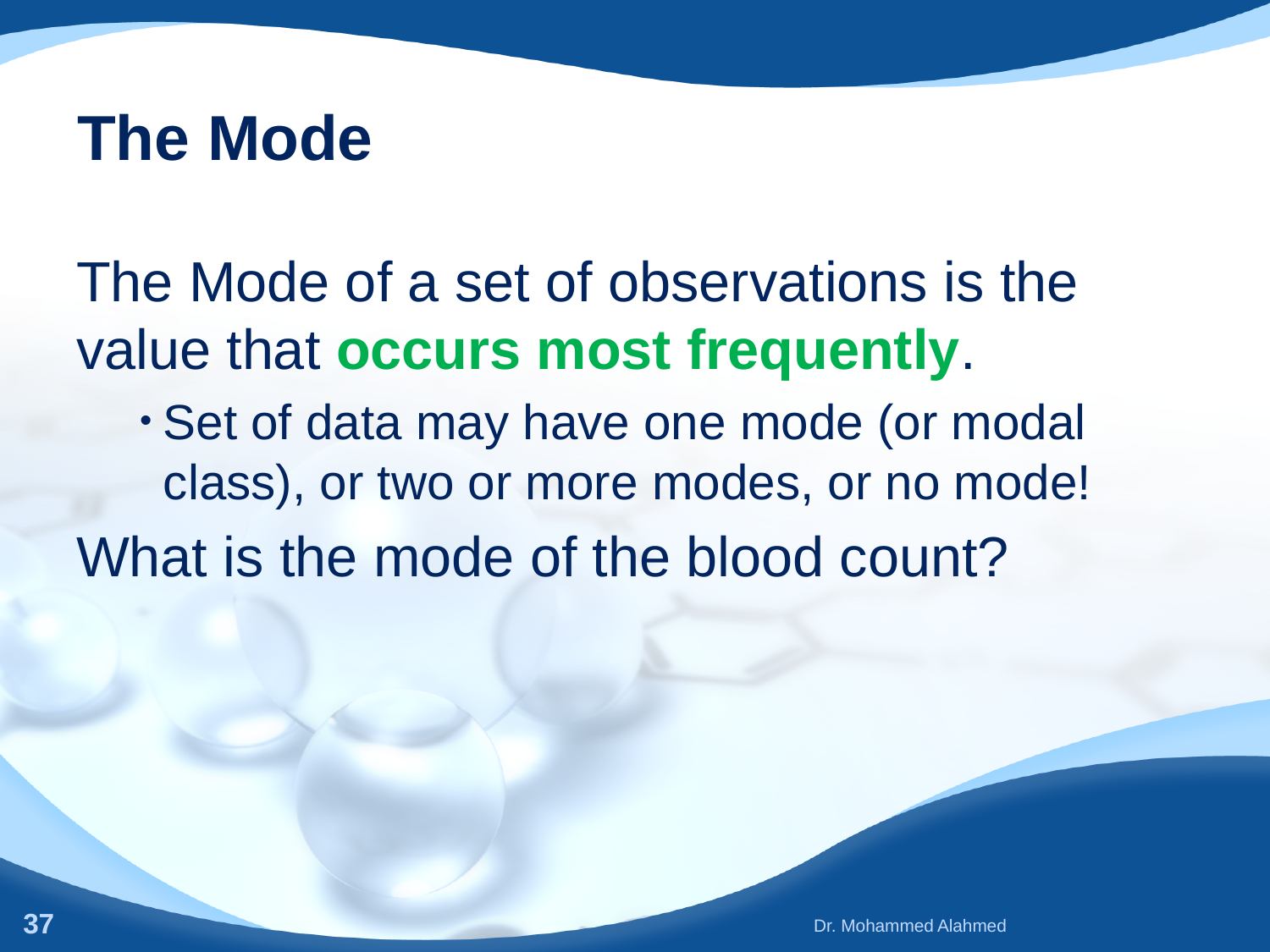

# The Mode
The Mode of a set of observations is the value that occurs most frequently.
Set of data may have one mode (or modal class), or two or more modes, or no mode!
What is the mode of the blood count?

37
Dr. Mohammed Alahmed